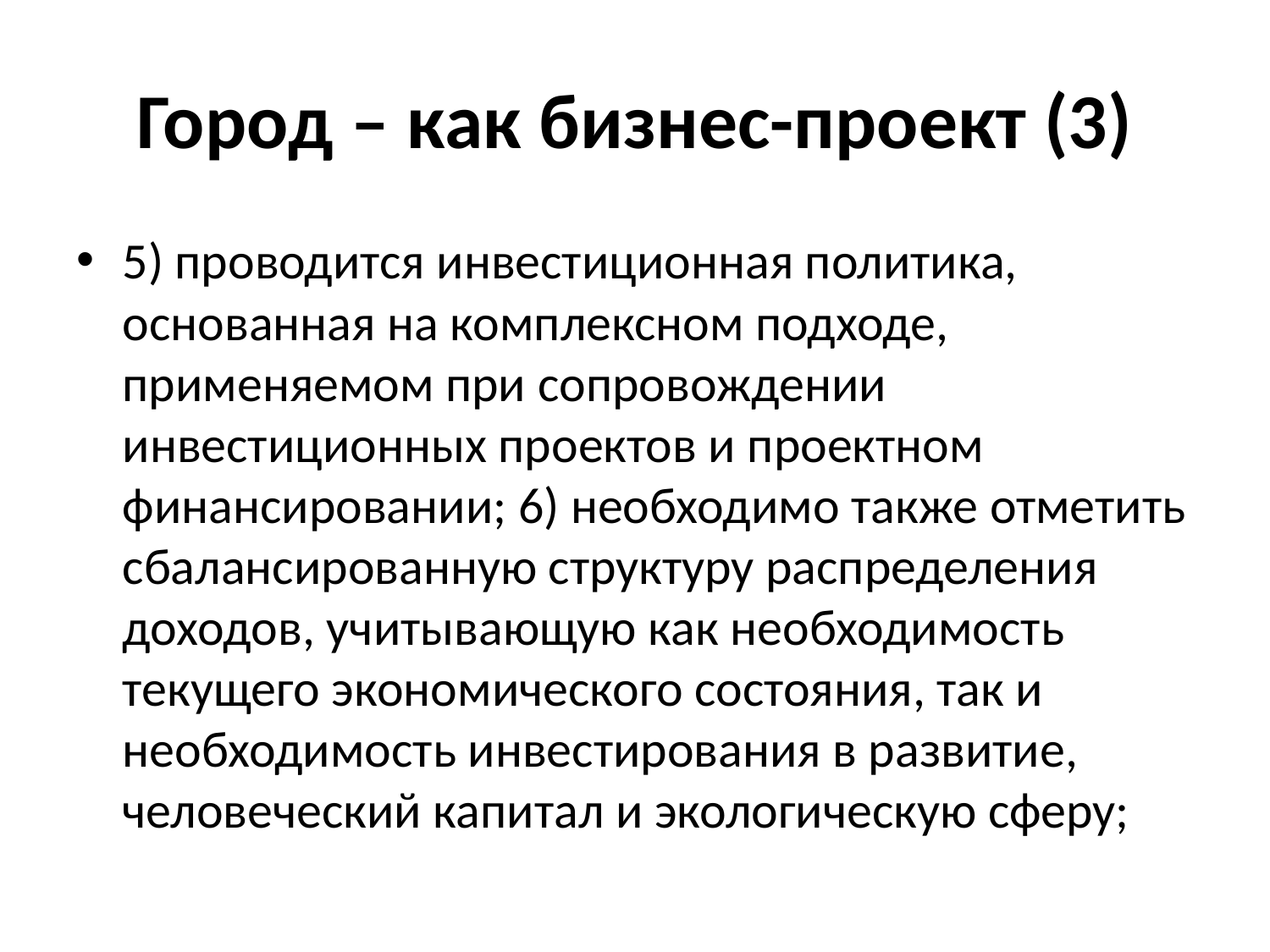

# Город – как бизнес-проект (3)
5) проводится инвестиционная политика, основанная на комплексном подходе, применяемом при сопровождении инвестиционных проектов и проектном финансировании; 6) необходимо также отметить сбалансированную структуру распределения доходов, учитывающую как необходимость текущего экономического состояния, так и необходимость инвестирования в развитие, человеческий капитал и экологическую сферу;